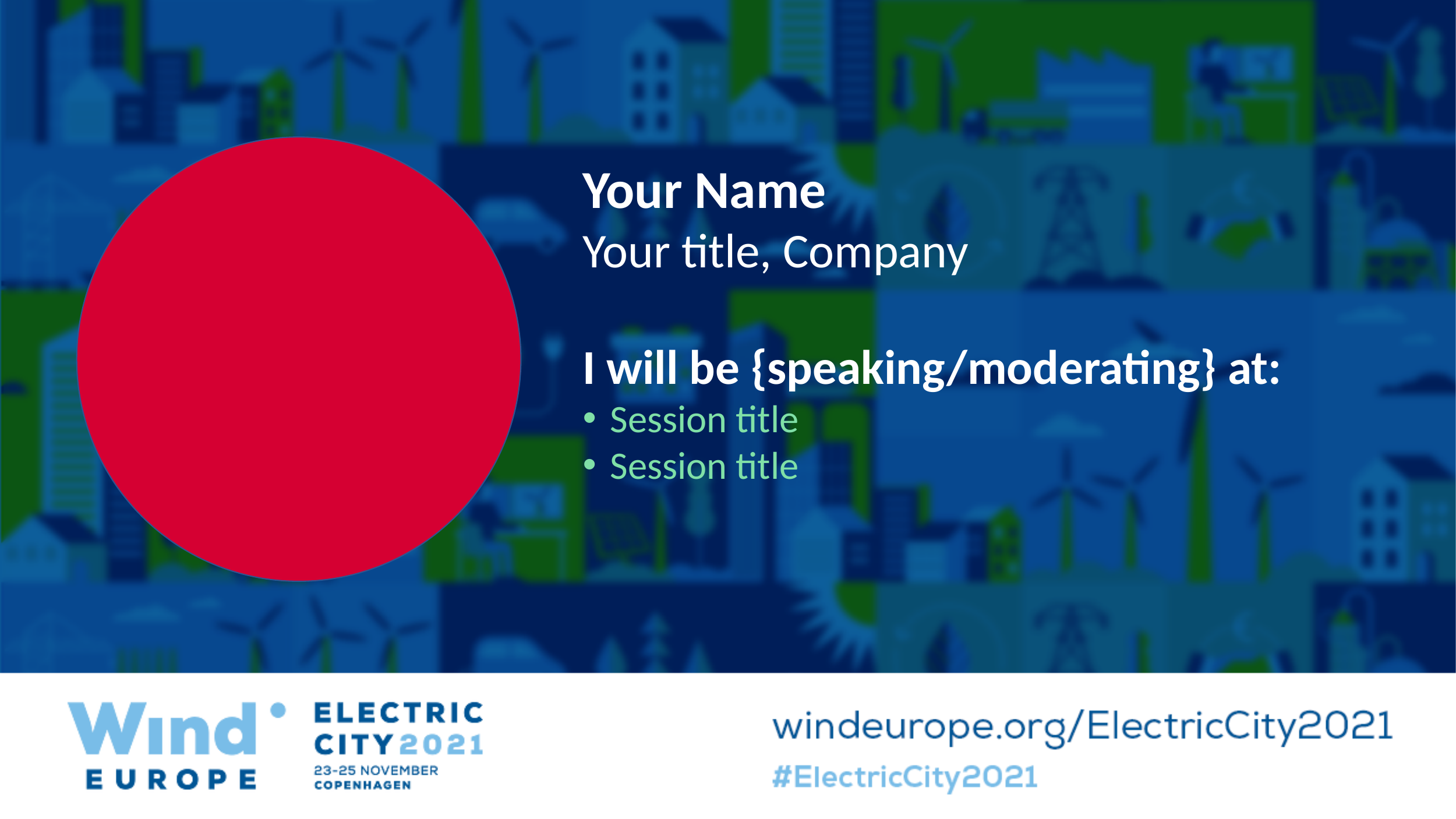

Your Name
Your title, Company

I will be {speaking/moderating} at:
Session title
Session title